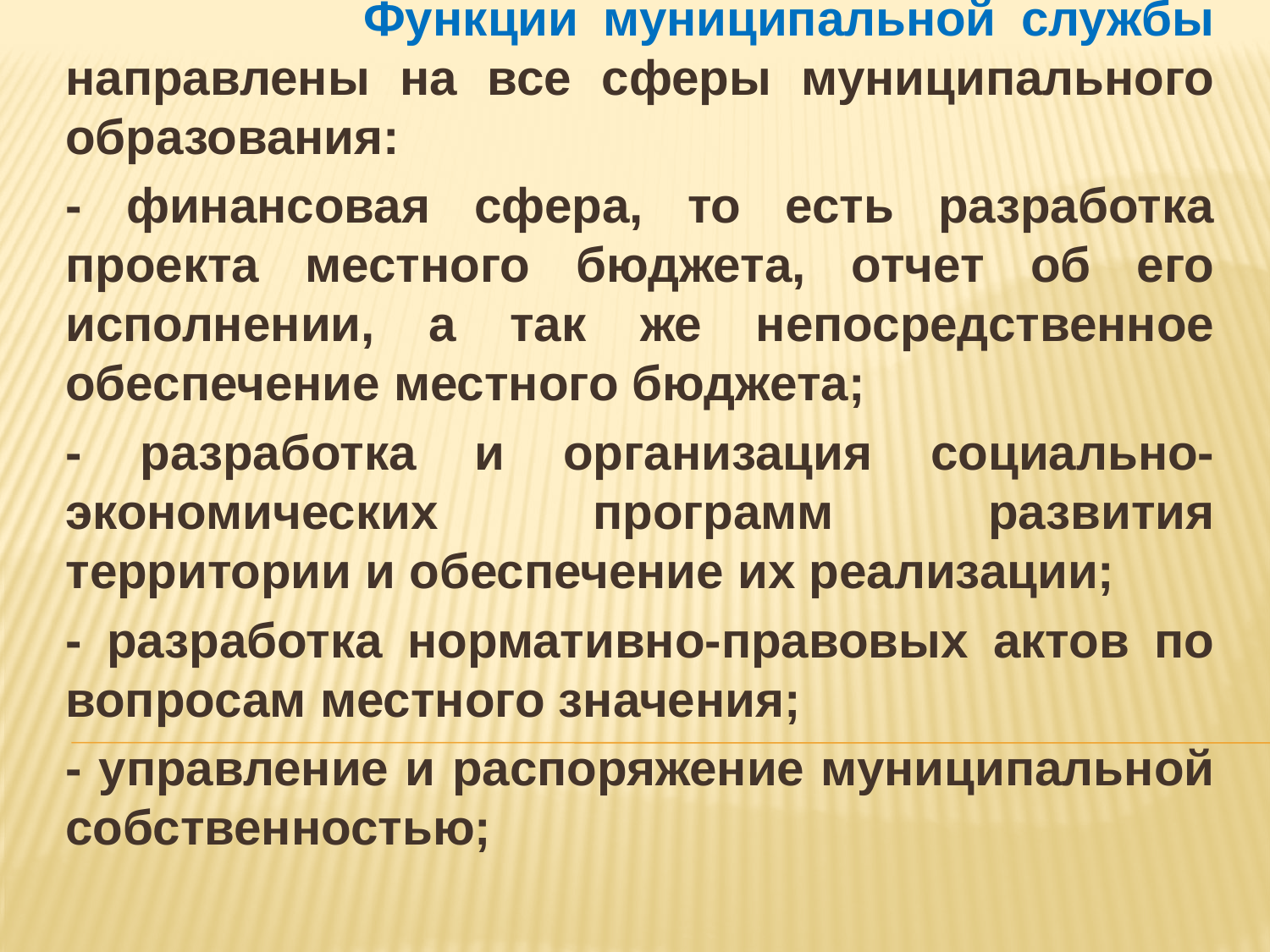

Функции муниципальной службы направлены на все сферы муниципального образования:
- финансовая сфера, то есть разработка проекта местного бюджета, отчет об его исполнении, а так же непосредственное обеспечение местного бюджета;
- разработка и организация социально-экономических программ развития территории и обеспечение их реализации;
- разработка нормативно-правовых актов по вопросам местного значения;
- управление и распоряжение муниципальной собственностью;